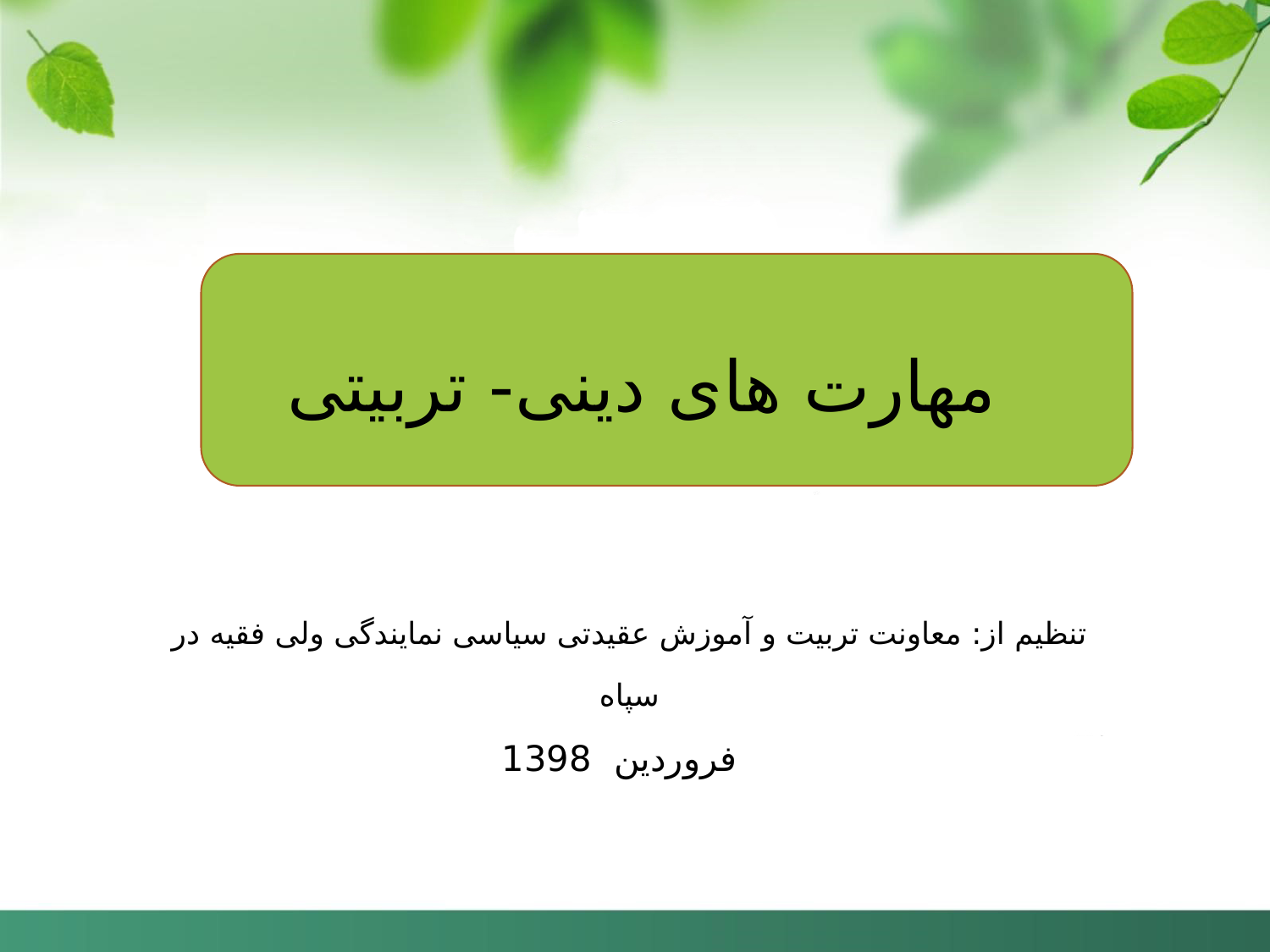

مهارت های دینی- تربیتی
تنظیم از: معاونت تربیت و آموزش عقیدتی سیاسی نمایندگی ولی فقیه در سپاه
فروردین  1398